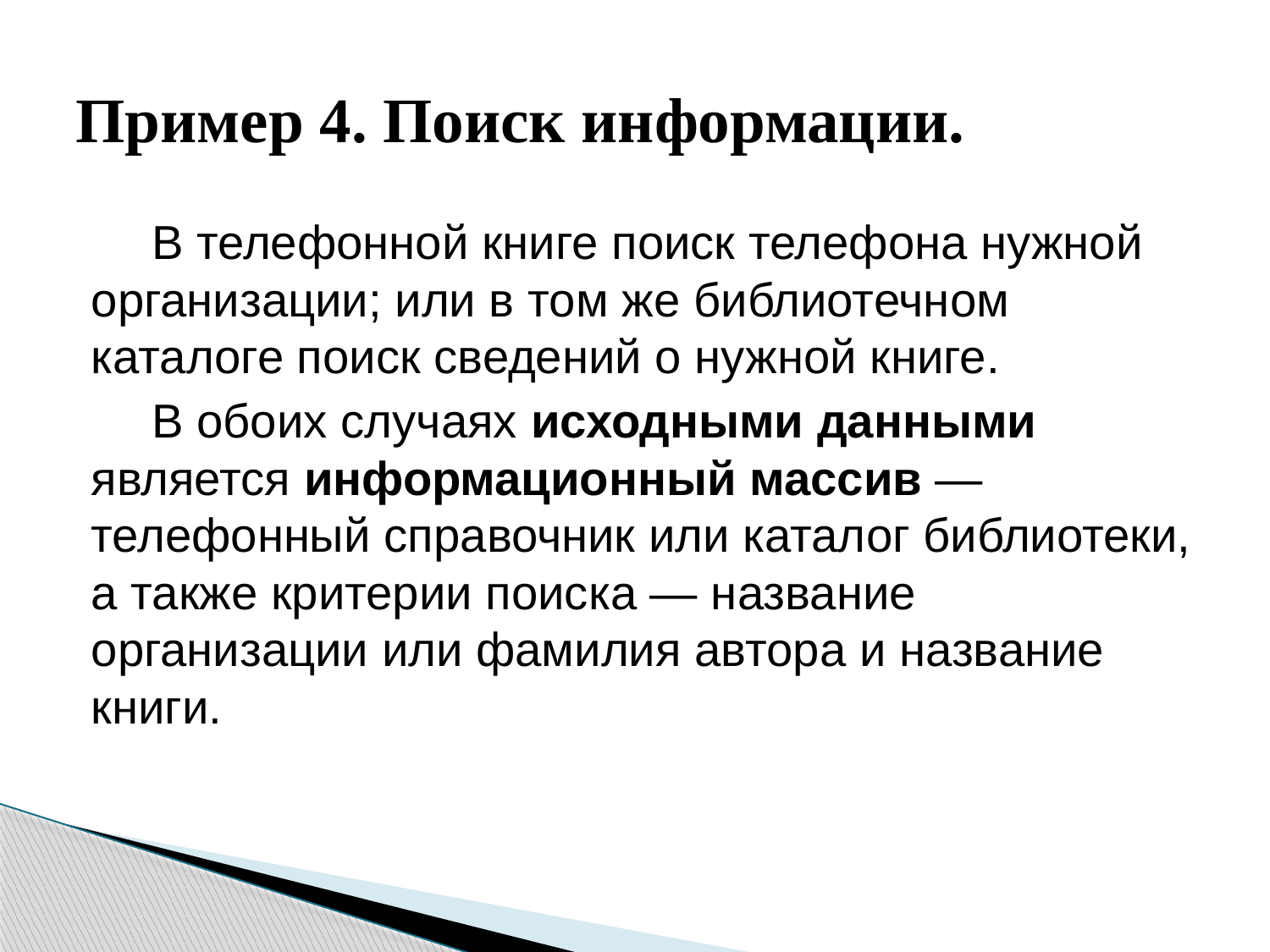

# Пример 4. Поиск информации.
В телефонной книге поиск телефона нужной организации; или в том же библиотечном каталоге поиск сведений о нужной книге.
В обоих случаях исходными данными является информационный массив — телефонный справочник или каталог библиотеки, а также критерии поиска — название организации или фамилия автора и название книги.